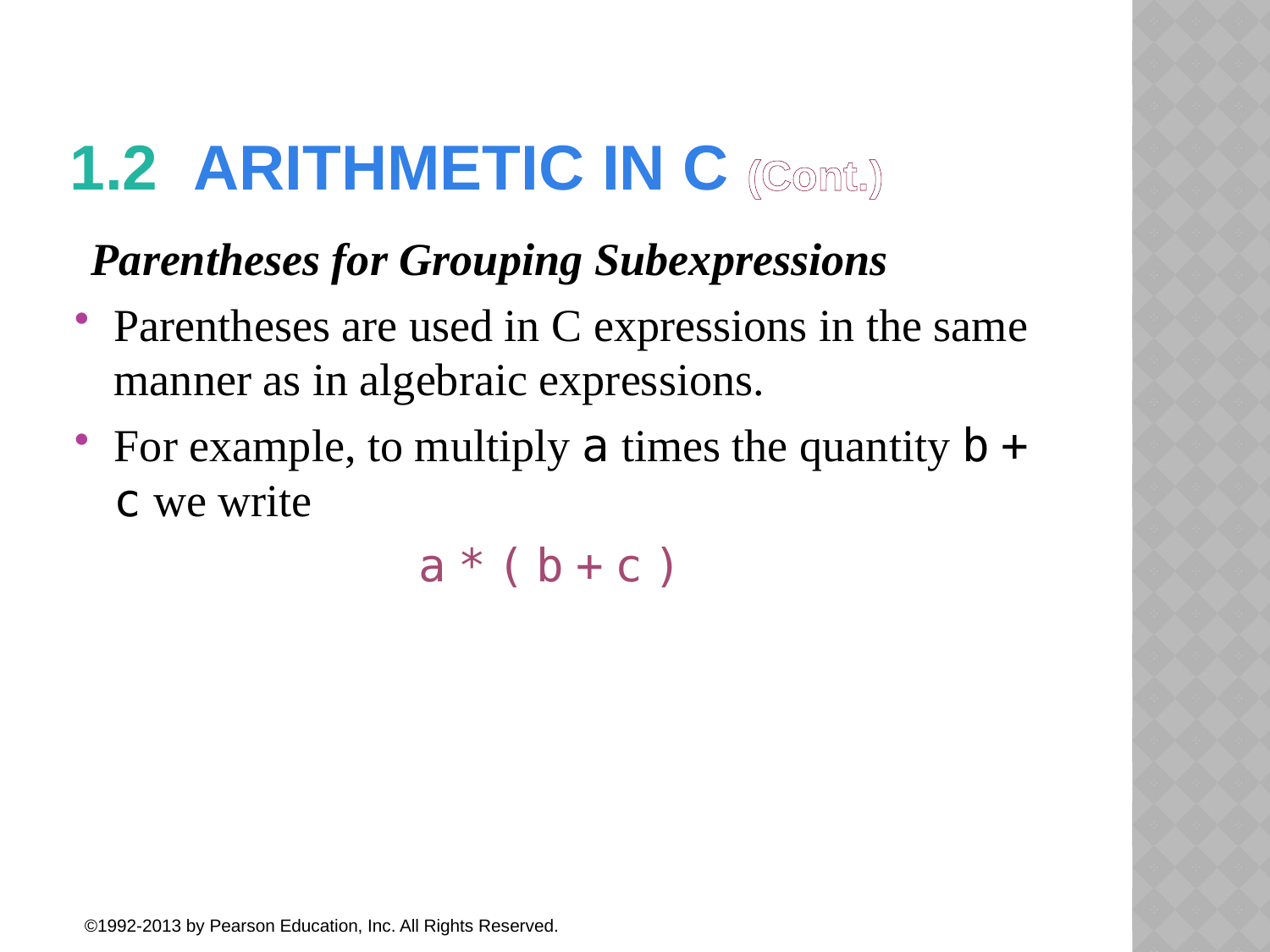

# 1.2  Arithmetic in C (Cont.)
Parentheses for Grouping Subexpressions
Parentheses are used in C expressions in the same manner as in algebraic expressions.
For example, to multiply a times the quantity b + c we write
                              a * ( b + c )
©1992-2013 by Pearson Education, Inc. All Rights Reserved.